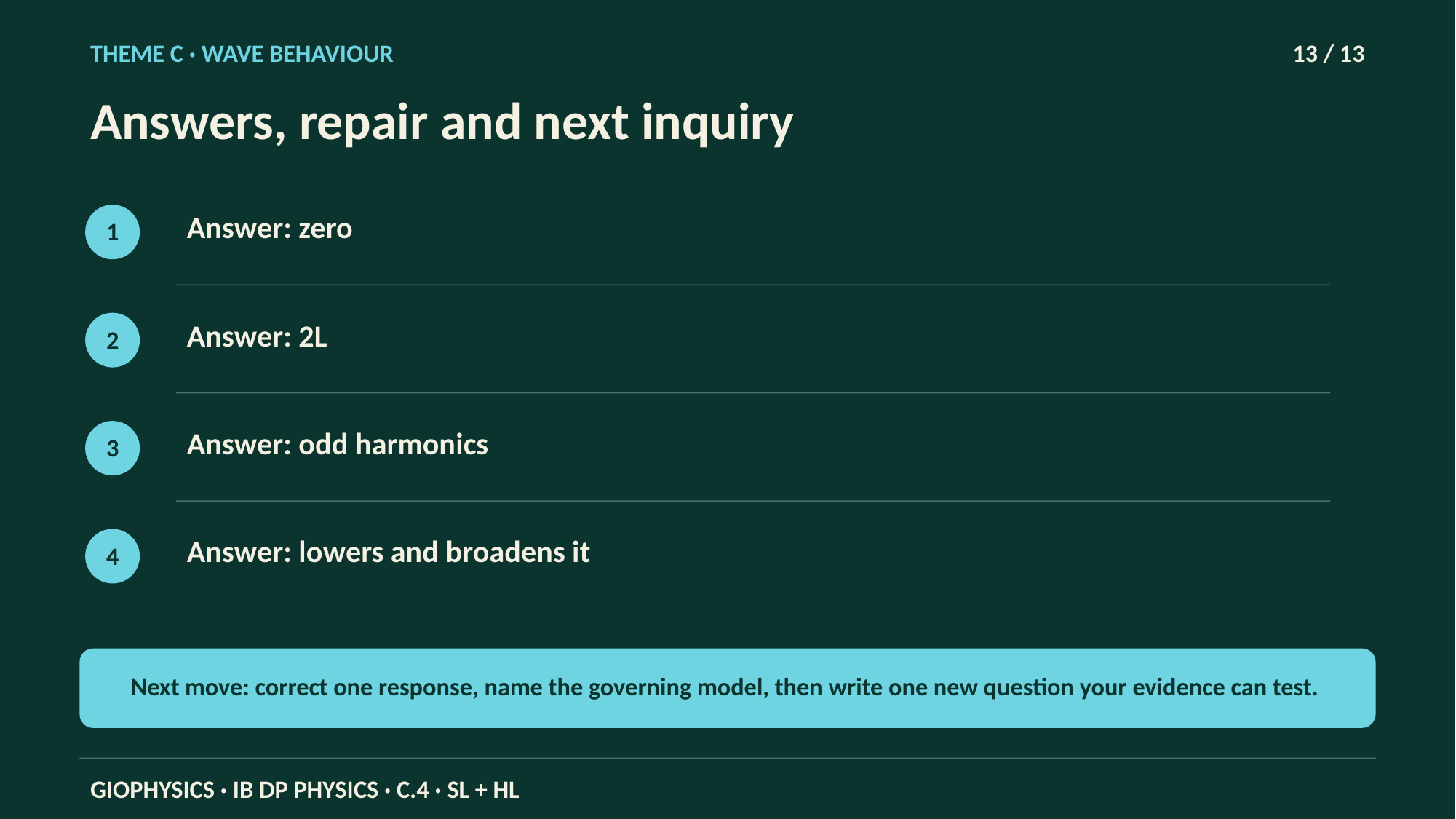

THEME C · WAVE BEHAVIOUR
13 / 13
Answers, repair and next inquiry
Answer: zero

1

Answer: 2L

2

Answer: odd harmonics

3

Answer: lowers and broadens it

4

Next move: correct one response, name the governing model, then write one new question your evidence can test.

GIOPHYSICS · IB DP PHYSICS · C.4 · SL + HL